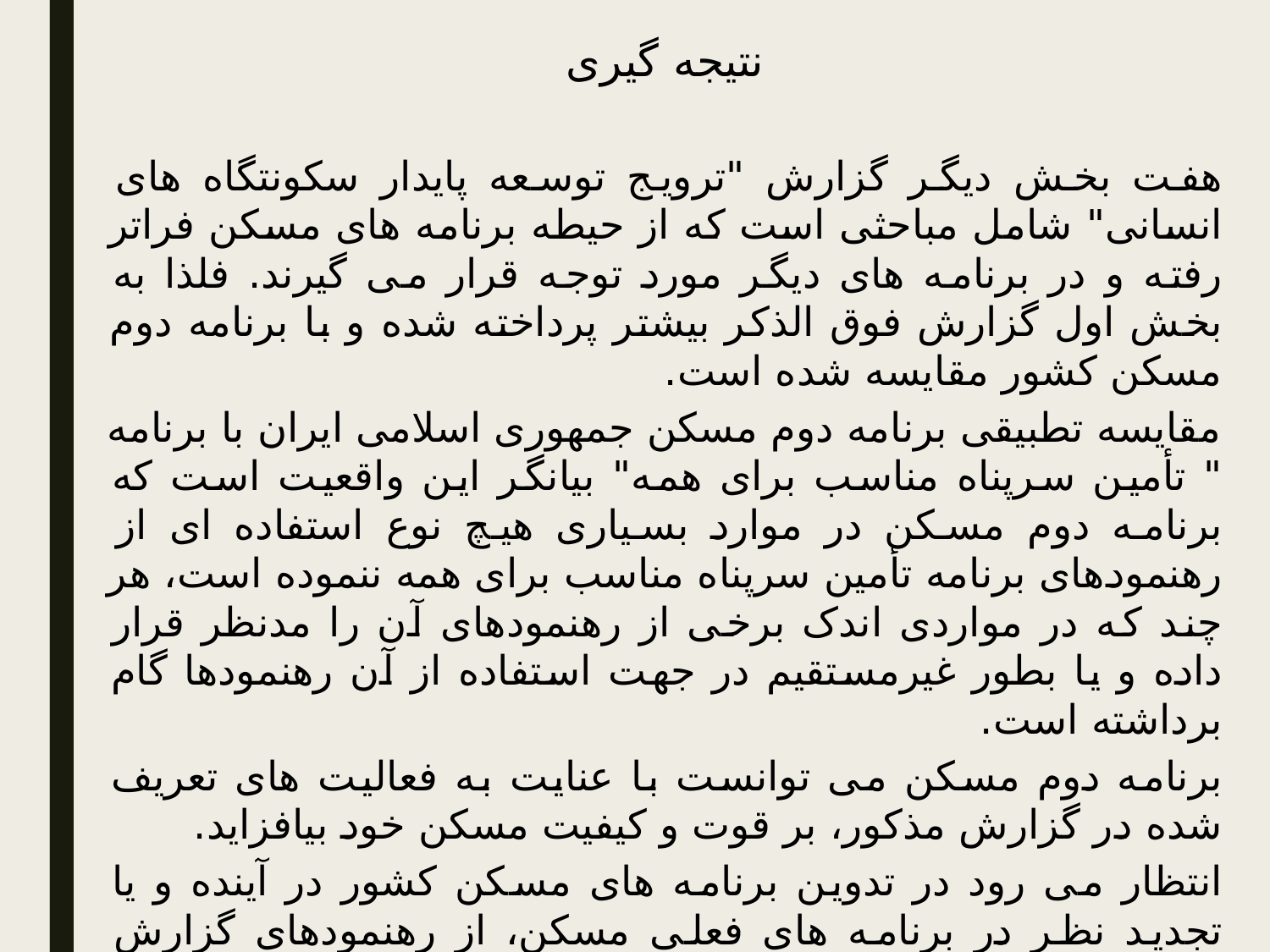

نتیجه گیری

هفت بخش دیگر گزارش "ترویج توسعه پایدار سکونتگاه های انسانی" شامل مباحثی است که از حیطه برنامه های مسکن فراتر رفته و در برنامه های دیگر مورد توجه قرار می گیرند. فلذا به بخش اول گزارش فوق الذکر بیشتر پرداخته شده و با برنامه دوم مسکن کشور مقایسه شده است.
مقایسه تطبیقی برنامه دوم مسکن جمهوری اسلامی ایران با برنامه " تأمین سرپناه مناسب برای همه" بیانگر این واقعیت است که برنامه دوم مسکن در موارد بسیاری هیچ نوع استفاده ای از رهنمودهای برنامه تأمین سرپناه مناسب برای همه ننموده است، هر چند که در مواردی اندک برخی از رهنمودهای آن را مدنظر قرار داده و یا بطور غیرمستقیم در جهت استفاده از آن رهنمودها گام برداشته است.
برنامه دوم مسکن می توانست با عنایت به فعالیت های تعریف شده در گزارش مذکور، بر قوت و کیفیت مسکن خود بیافزاید.
انتظار می رود در تدوین برنامه های مسکن کشور در آینده و یا تجدید نظر در برنامه های فعلی مسکن، از رهنمودهای گزارش "ترویج توسعه پایدار سکونتگاه های انسانی" استفاده بیشتری به عمل آید.